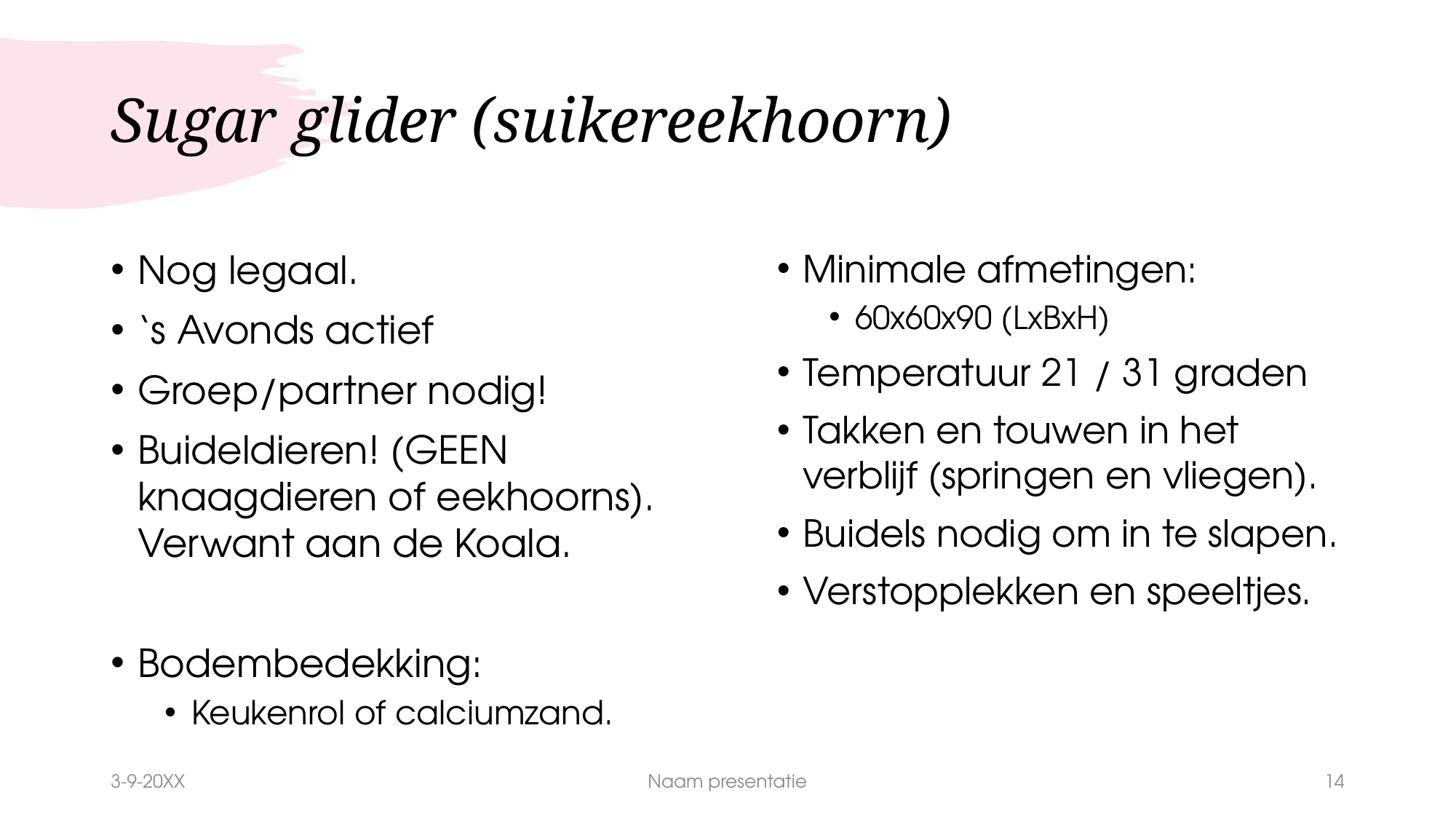

# Sugar glider (suikereekhoorn)
Nog legaal.
‘s Avonds actief
Groep/partner nodig!
Buideldieren! (GEEN knaagdieren of eekhoorns). Verwant aan de Koala.

Bodembedekking:
Keukenrol of calciumzand.
Minimale afmetingen:
60x60x90 (LxBxH)
Temperatuur 21 / 31 graden
Takken en touwen in het verblijf (springen en vliegen).
Buidels nodig om in te slapen.
Verstopplekken en speeltjes.
3-9-20XX
Naam presentatie
14